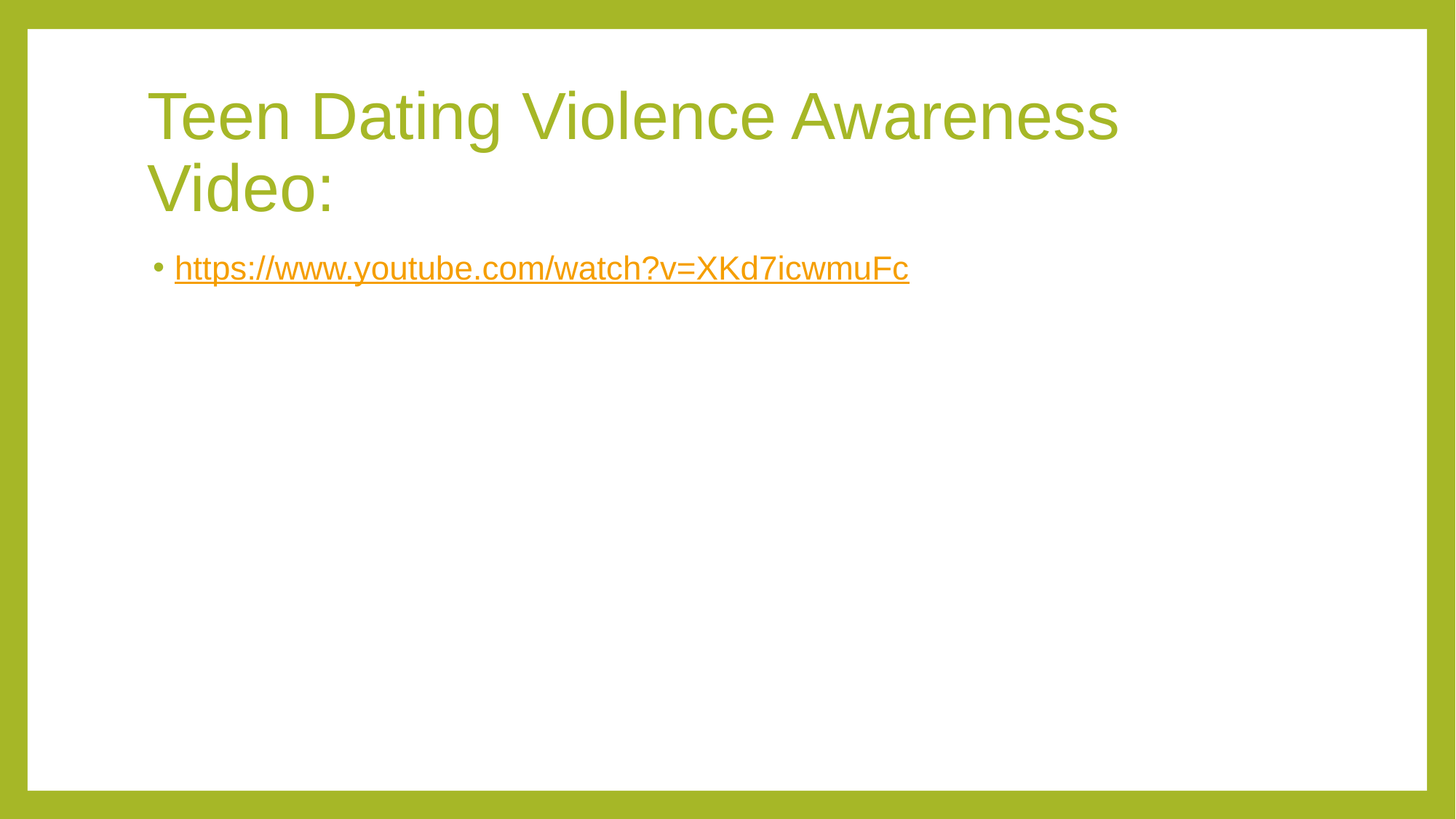

# Teen Dating Violence Awareness Video:
https://www.youtube.com/watch?v=XKd7icwmuFc